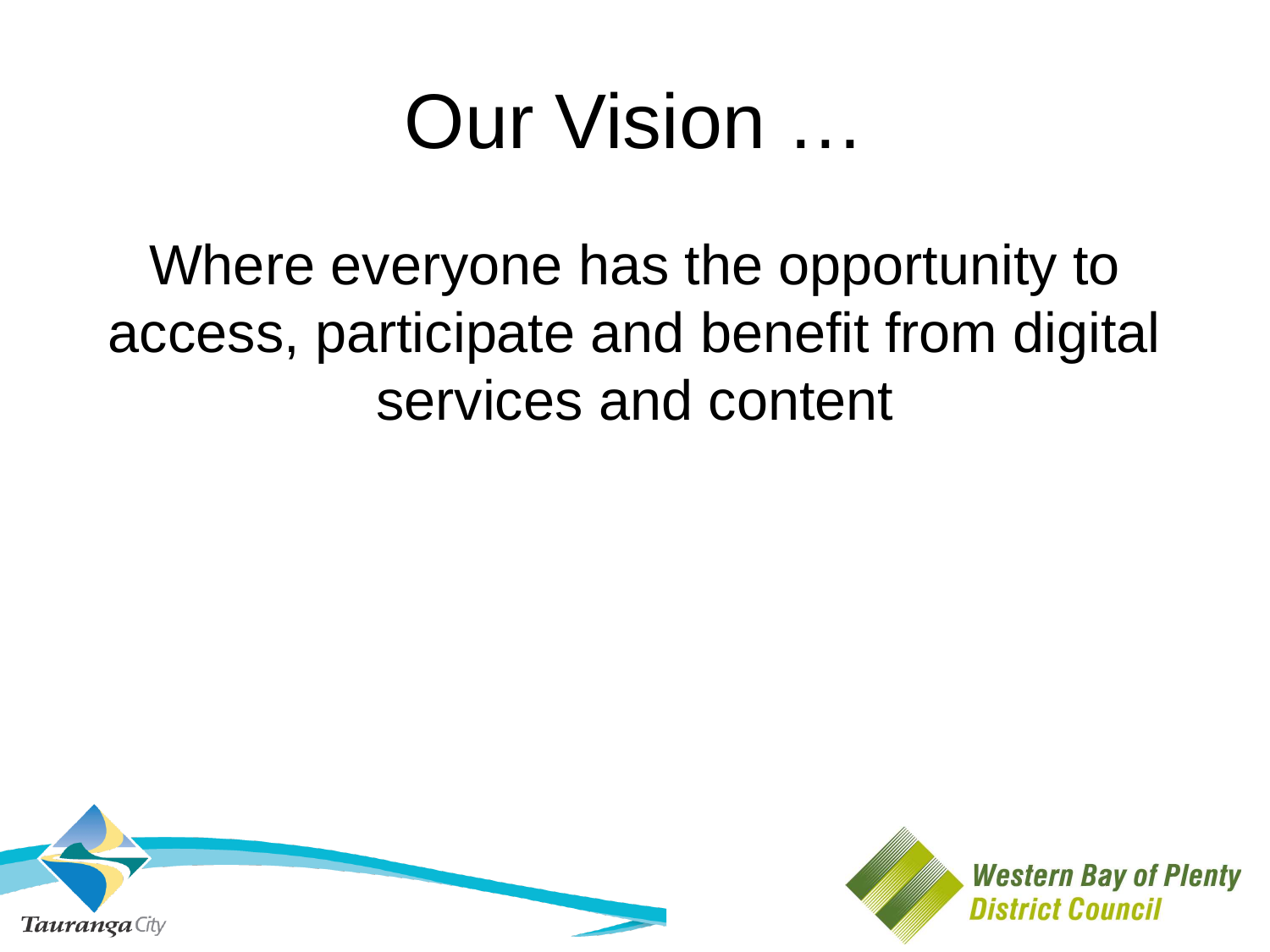

# Our Vision …
Where everyone has the opportunity to access, participate and benefit from digital services and content